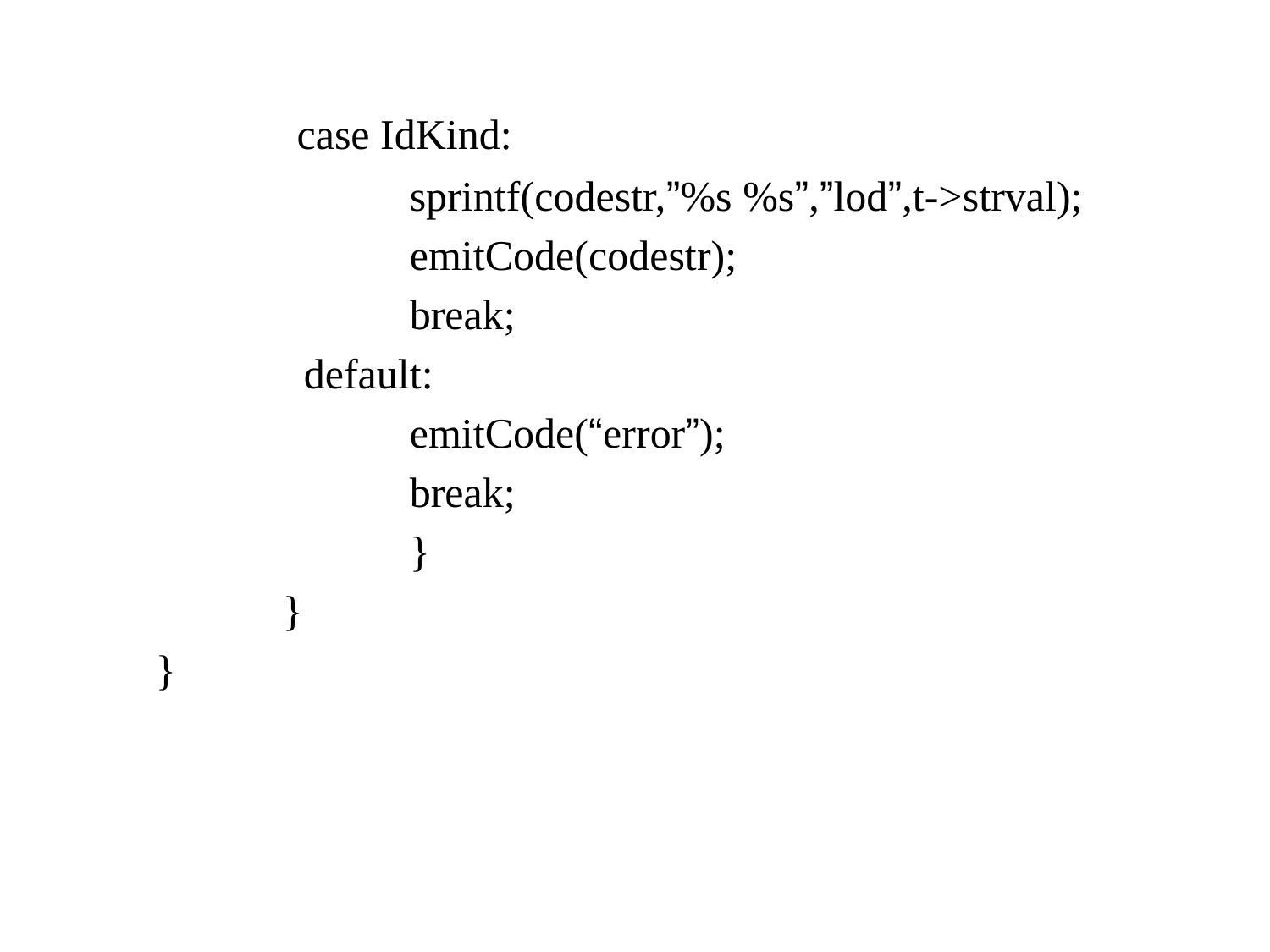

case IdKind:
		            sprintf(codestr,”%s %s”,”lod”,t->strval);
			emitCode(codestr);
			break;
		  default:
			emitCode(“error”);
			break;
			}
		}
	}